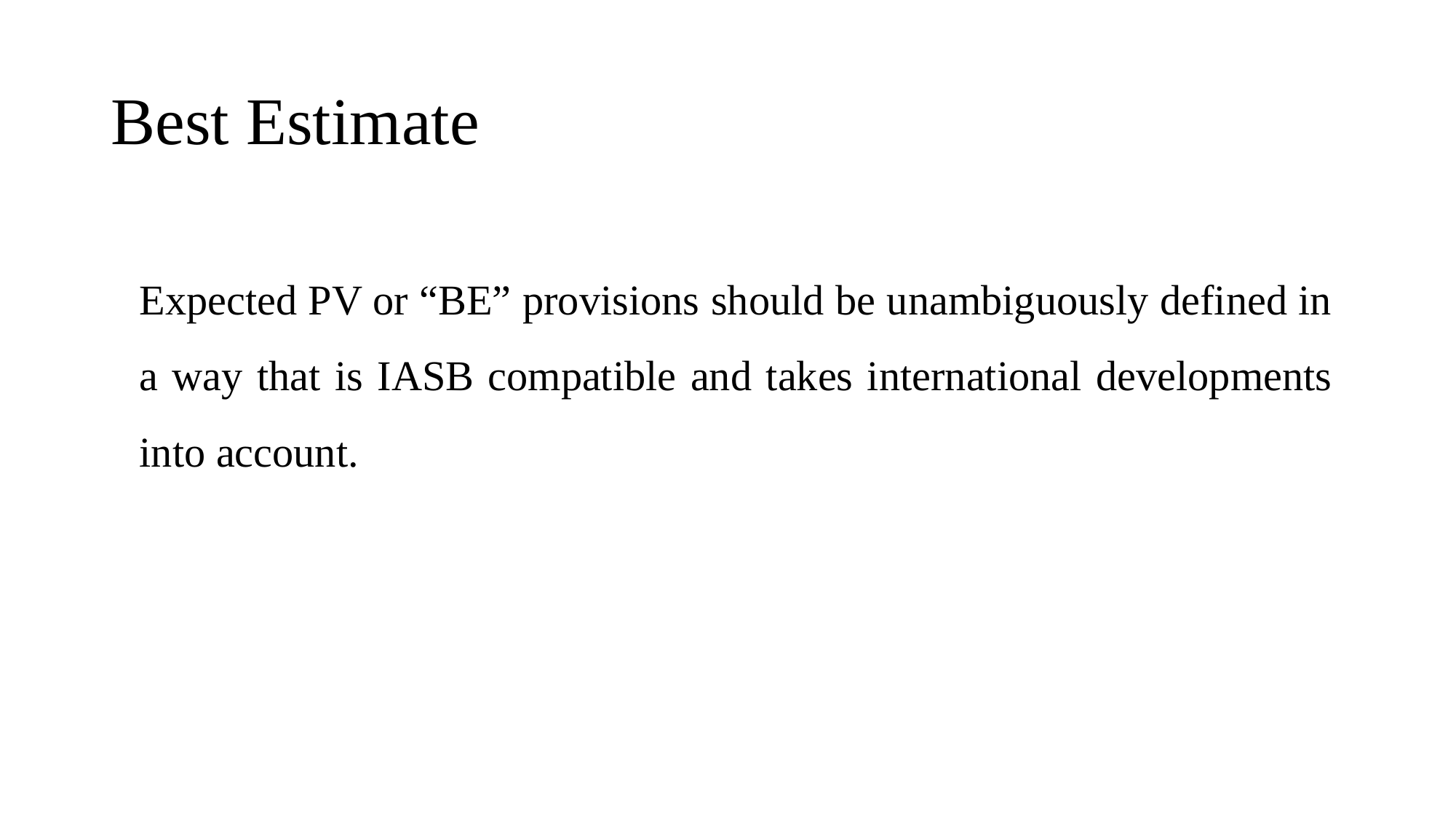

# Best Estimate
Expected PV or “BE” provisions should be unambiguously defined in a way that is IASB compatible and takes international developments into account.